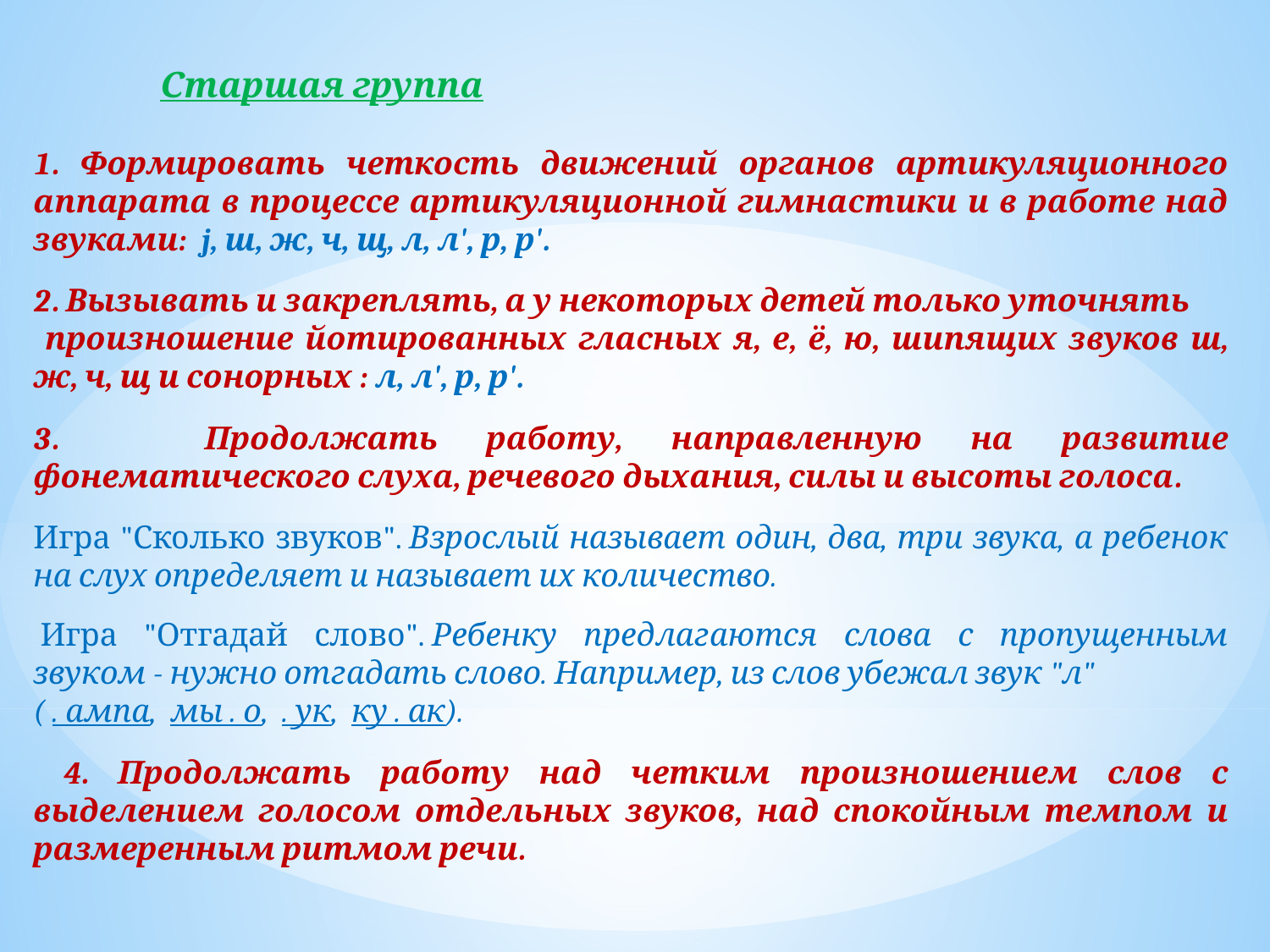

Старшая группа

1. Формировать четкость движений органов артикуляционного аппарата в процессе артикуляционной гимнастики и в работе над звуками:  j, ш, ж, ч, щ, л, л', р, р'.

2. Вызывать и закреплять, а у некоторых детей только уточнять
 произношение йотированных гласных я, е, ё, ю, шипящих звуков ш, ж, ч, щ и сонорных : л, л', р, р'.

3.   Продолжать работу, направленную на развитие фонематического слуха, речевого дыхания, силы и высоты голоса.

Игра "Сколько звуков". Взрослый называет один, два, три звука, а ребенок на слух определяет и называет их количество.

 Игра "Отгадай слово". Ребенку предлагаются слова с пропущенным звуком - нужно отгадать слово. Например, из слов убежал звук "л"
( . ампа,  мы . о,  . ук,  ку . ак).

 4. Продолжать работу над четким произношением слов с выделением голосом отдельных звуков, над спокойным темпом и размеренным ритмом речи.